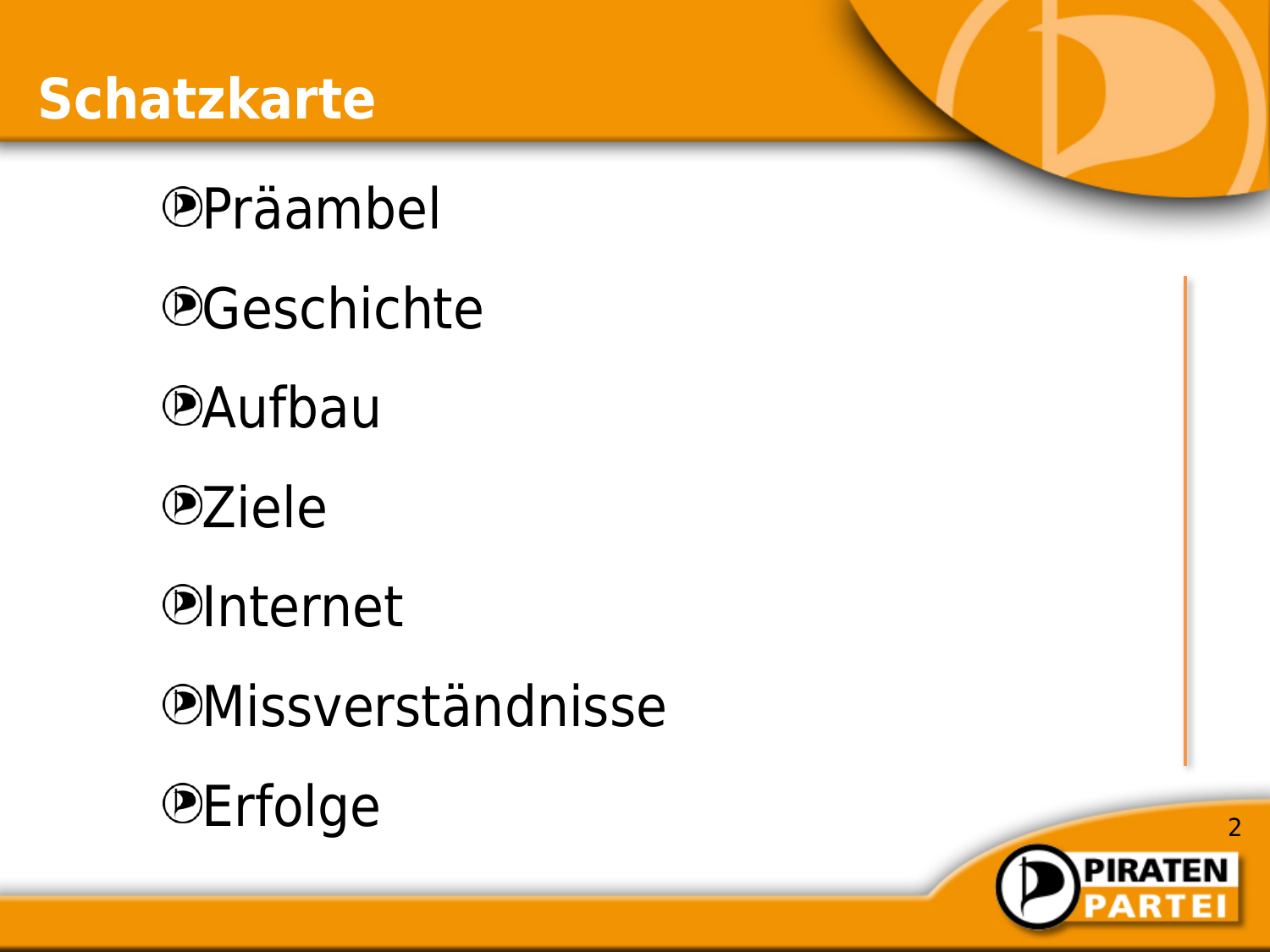

# Schatzkarte
Präambel
Geschichte
Aufbau
Ziele
Internet
Missverständnisse
Erfolge
2